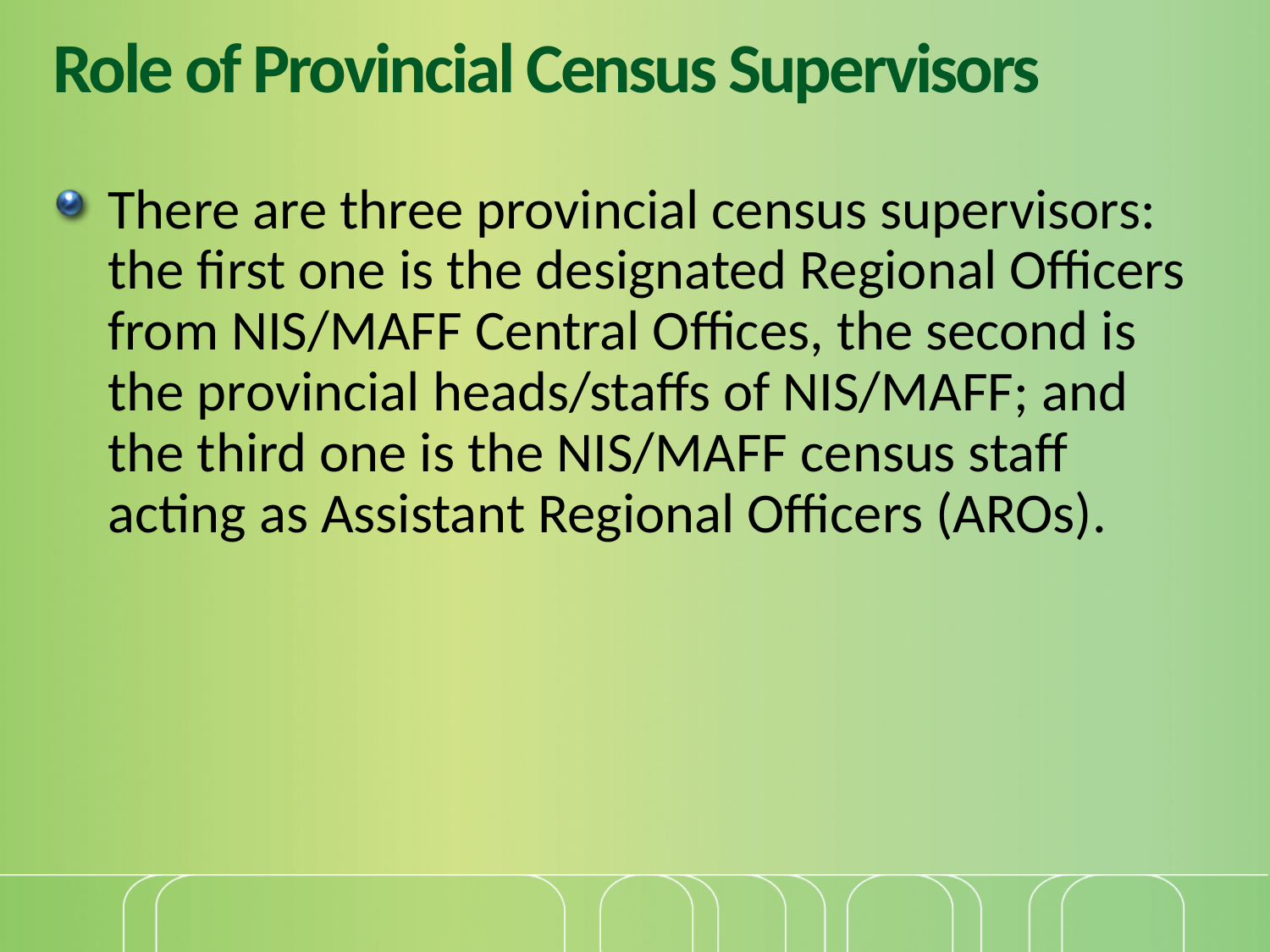

# Role of Provincial Census Supervisors
There are three provincial census supervisors: the first one is the designated Regional Officers from NIS/MAFF Central Offices, the second is the provincial heads/staffs of NIS/MAFF; and the third one is the NIS/MAFF census staff acting as Assistant Regional Officers (AROs).